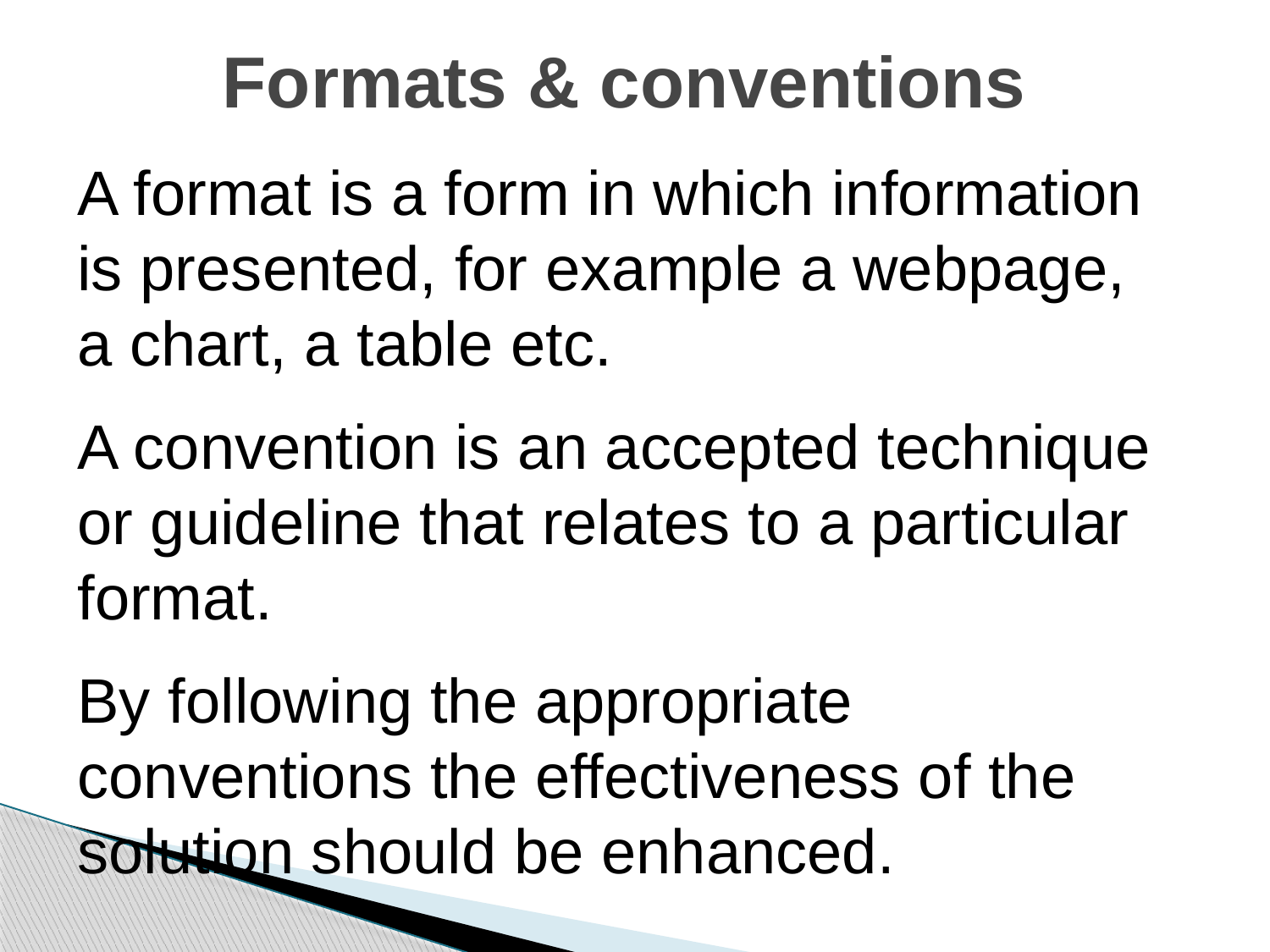

# Formats & conventions
A format is a form in which information is presented, for example a webpage, a chart, a table etc.
A convention is an accepted technique or guideline that relates to a particular format.
By following the appropriate conventions the effectiveness of the solution should be enhanced.